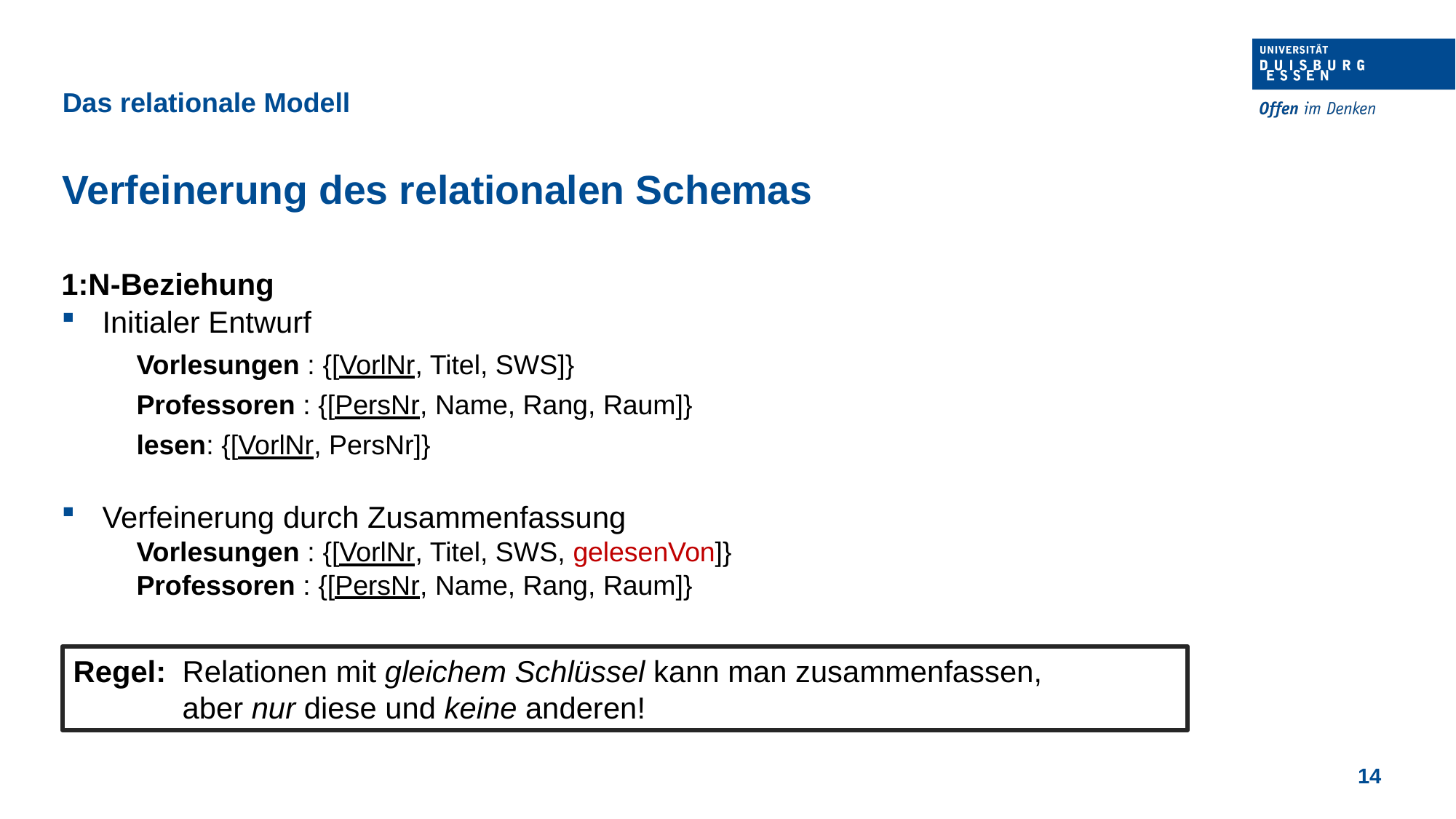

Das relationale Modell
Verfeinerung des relationalen Schemas
1:N-Beziehung
Initialer Entwurf
Vorlesungen : {[VorlNr, Titel, SWS]}
Professoren : {[PersNr, Name, Rang, Raum]}
lesen: {[VorlNr, PersNr]}

Verfeinerung durch Zusammenfassung
Vorlesungen : {[VorlNr, Titel, SWS, gelesenVon]}
Professoren : {[PersNr, Name, Rang, Raum]}

Regel: 	Relationen mit gleichem Schlüssel kann man zusammenfassen,
	aber nur diese und keine anderen!
14